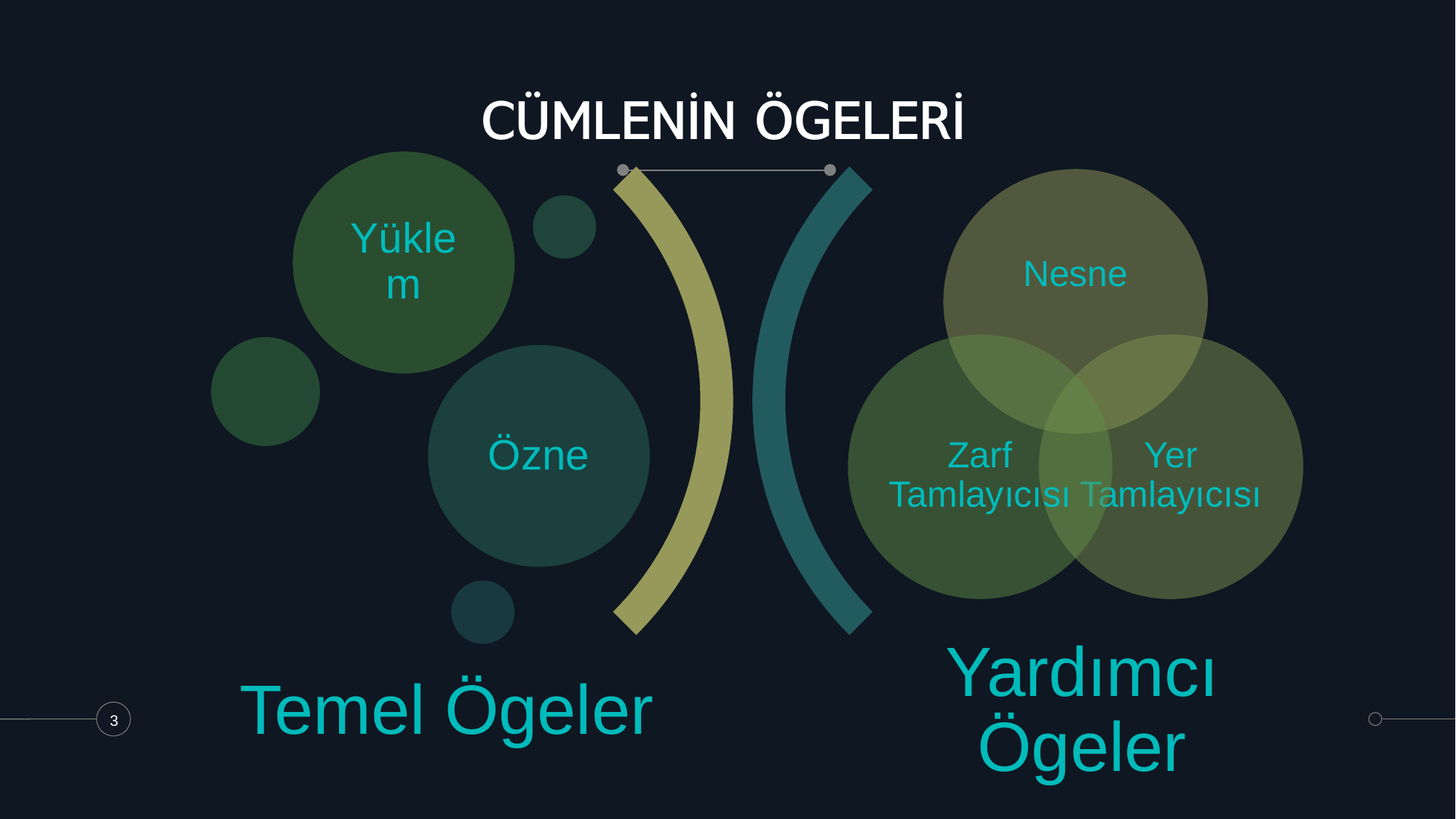

Yardımcı Ögeler
Nesne
Yer Tamlayıcısı
Zarf Tamlayıcısı
Yüklem
Özne
Temel Ögeler
# CÜMLENİN ÖGELERİ
3